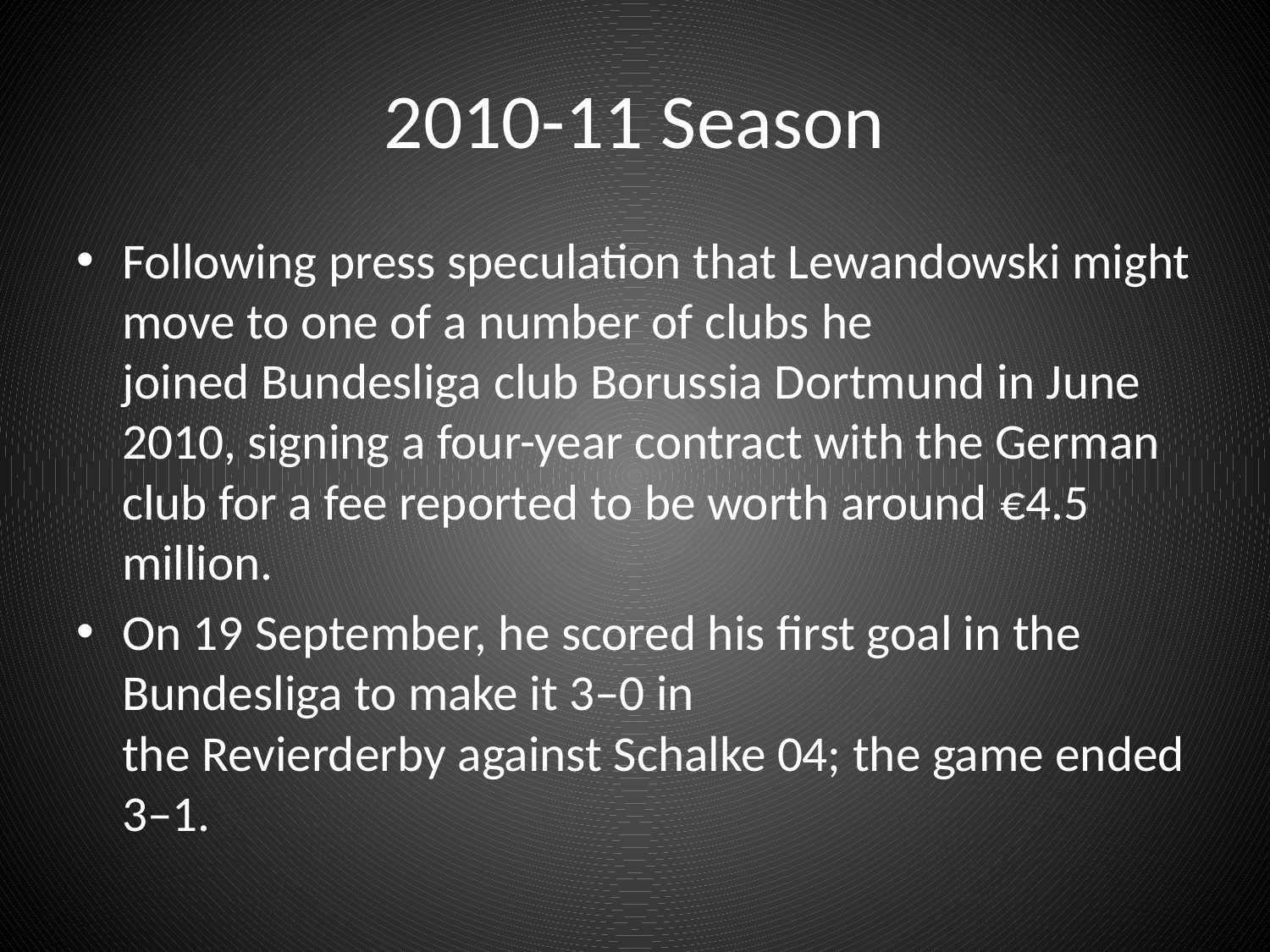

# 2010-11 Season
Following press speculation that Lewandowski might move to one of a number of clubs he joined Bundesliga club Borussia Dortmund in June 2010, signing a four-year contract with the German club for a fee reported to be worth around €4.5 million.
On 19 September, he scored his first goal in the Bundesliga to make it 3–0 in the Revierderby against Schalke 04; the game ended 3–1.